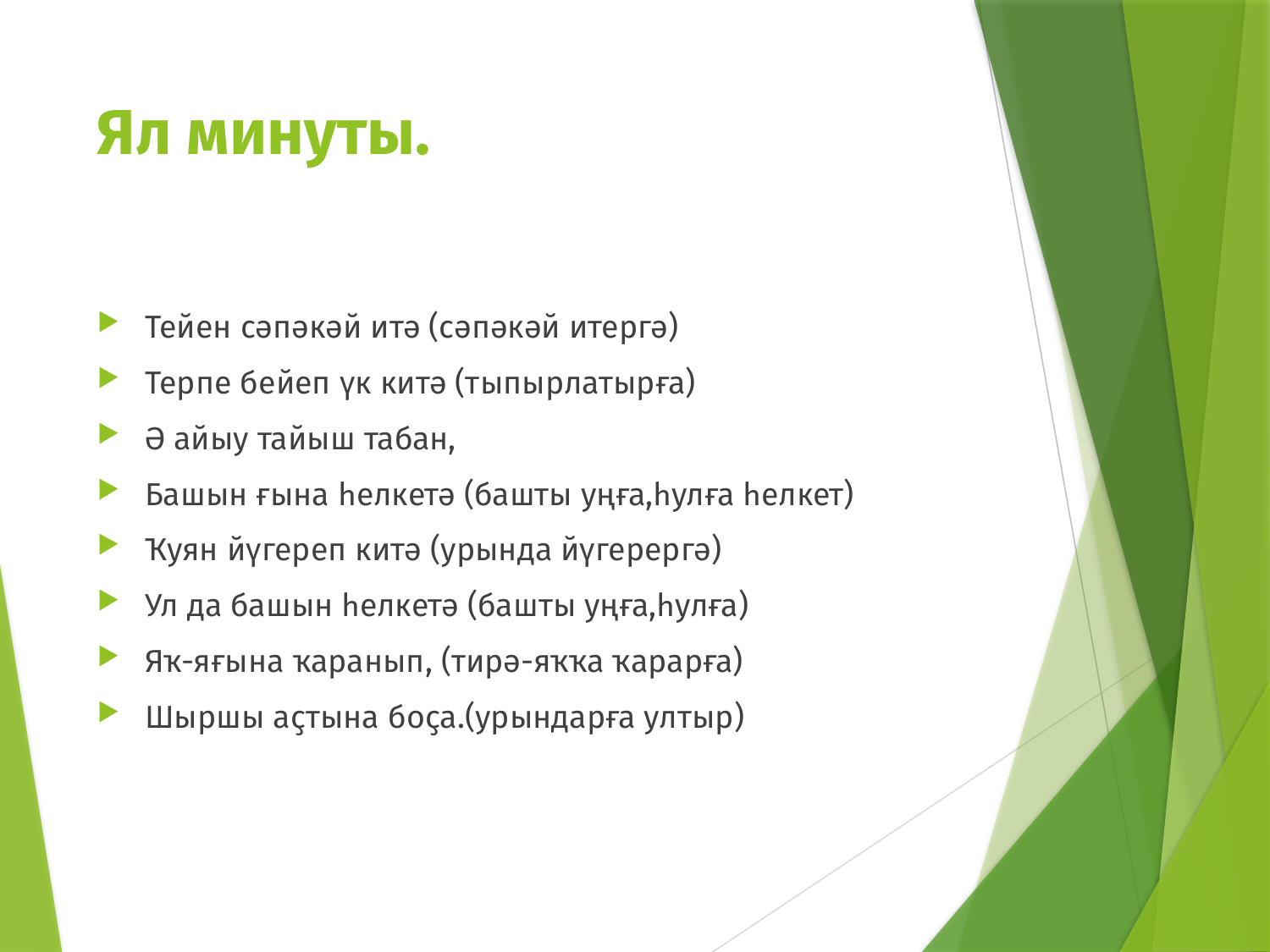

# Ял минуты.
Тейен сәпәкәй итә (сәпәкәй итергә)
Терпе бейеп үк китә (тыпырлатырға)
Ә айыу тайыш табан,
Башын ғына һелкетә (башты уңға,һулға һелкет)
Ҡуян йүгереп китә (урында йүгерергә)
Ул да башын һелкетә (башты уңға,һулға)
Яҡ-яғына ҡаранып, (тирә-яҡҡа ҡарарға)
Шыршы аҫтына боҫа.(урындарға ултыр)